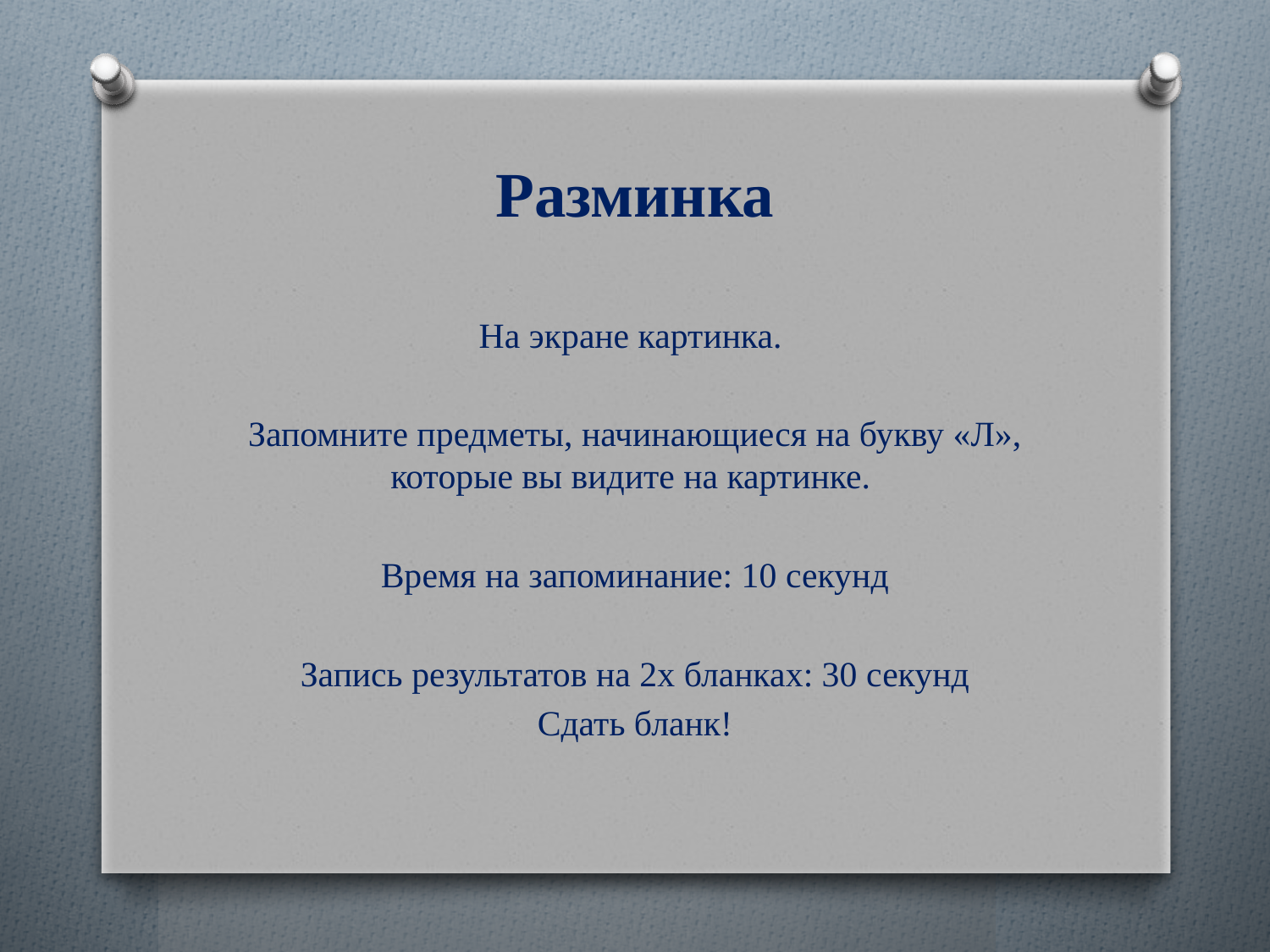

# Разминка
На экране картинка.

Запомните предметы, начинающиеся на букву «Л», которые вы видите на картинке.

Время на запоминание: 10 секунд

Запись результатов на 2х бланках: 30 секунд
Сдать бланк!